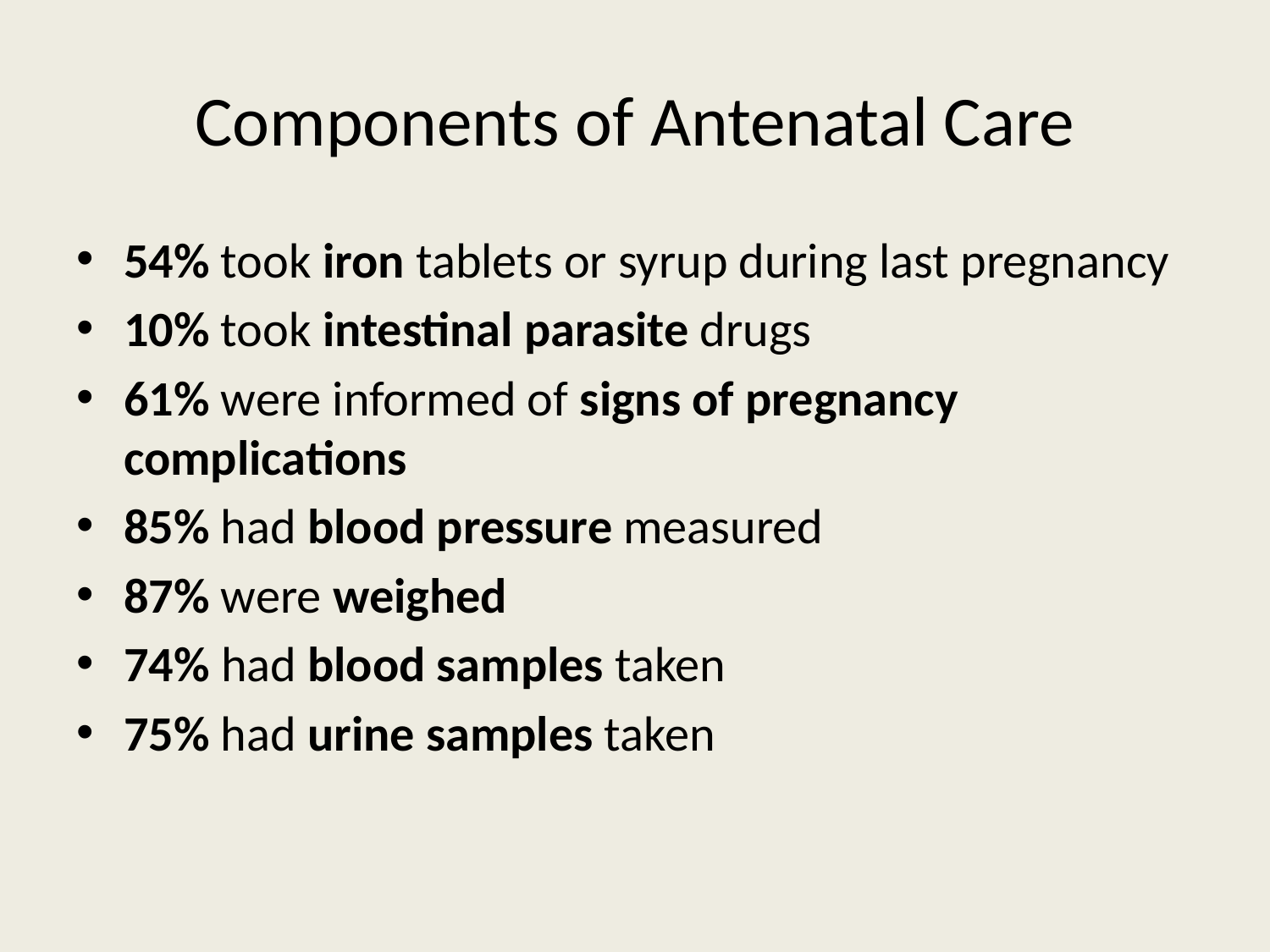

# Components of Antenatal Care
54% took iron tablets or syrup during last pregnancy
10% took intestinal parasite drugs
61% were informed of signs of pregnancy complications
85% had blood pressure measured
87% were weighed
74% had blood samples taken
75% had urine samples taken